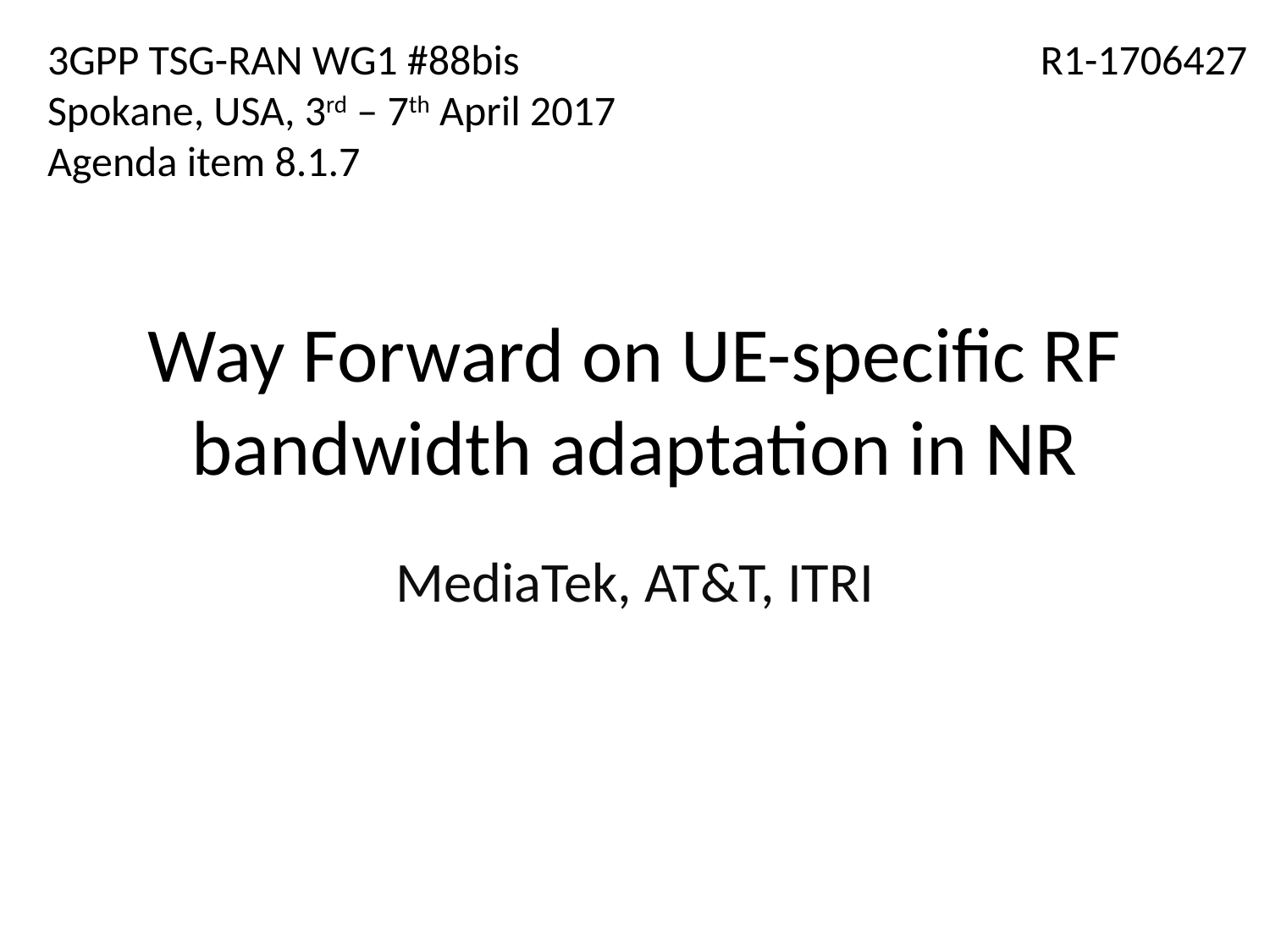

3GPP TSG-RAN WG1 #88bis
Spokane, USA, 3rd – 7th April 2017
Agenda item 8.1.7
R1-1706427
# Way Forward on UE-specific RF bandwidth adaptation in NR
MediaTek, AT&T, ITRI